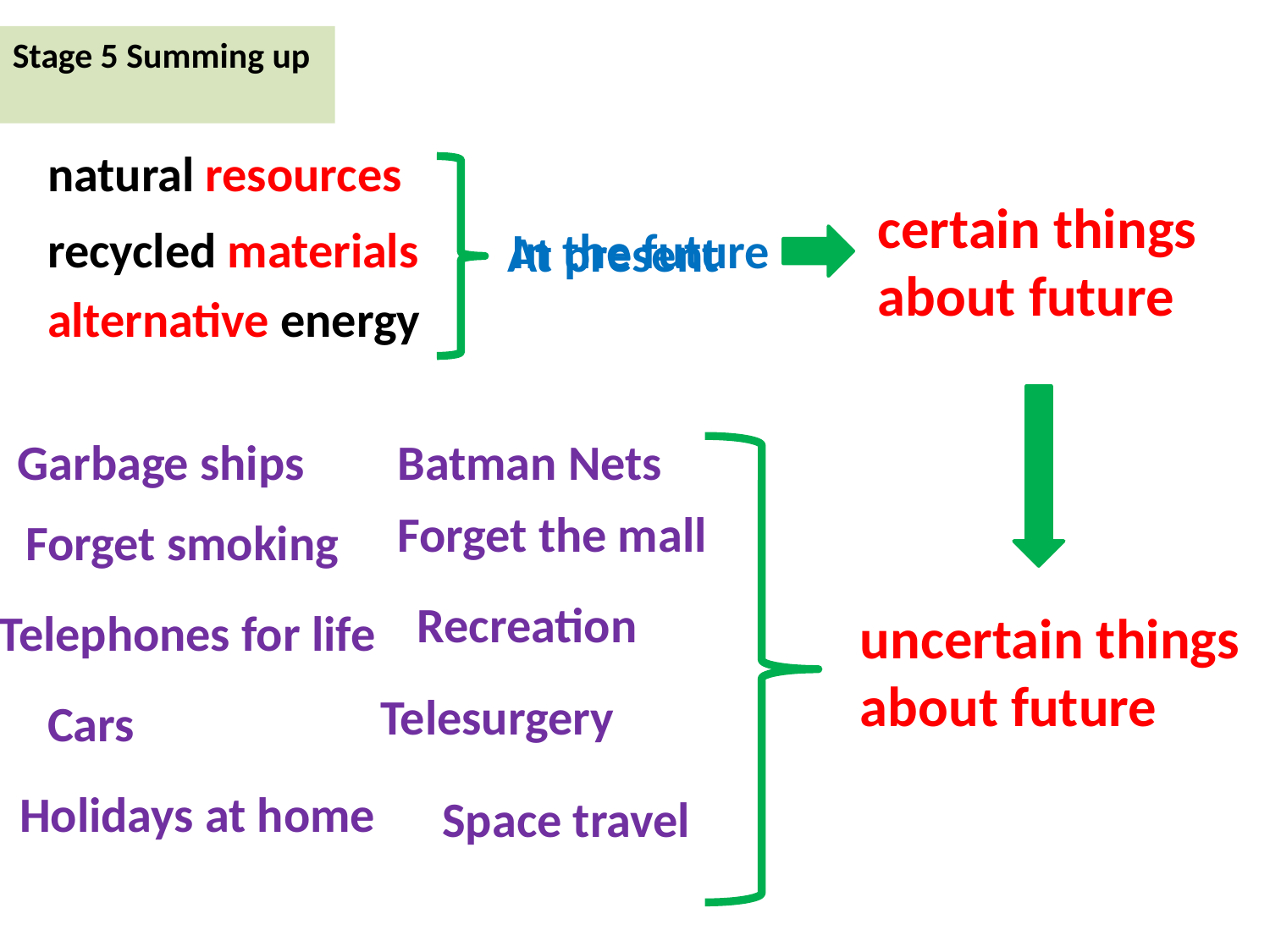

Stage 5 Summing up
natural resources

certain things about future
recycled materials
In the future
At present

alternative energy
Garbage ships
Batman Nets

Forget the mall
Forget smoking
Recreation
 Telephones for life
uncertain things about future
Telesurgery
Cars
Holidays at home
Space travel